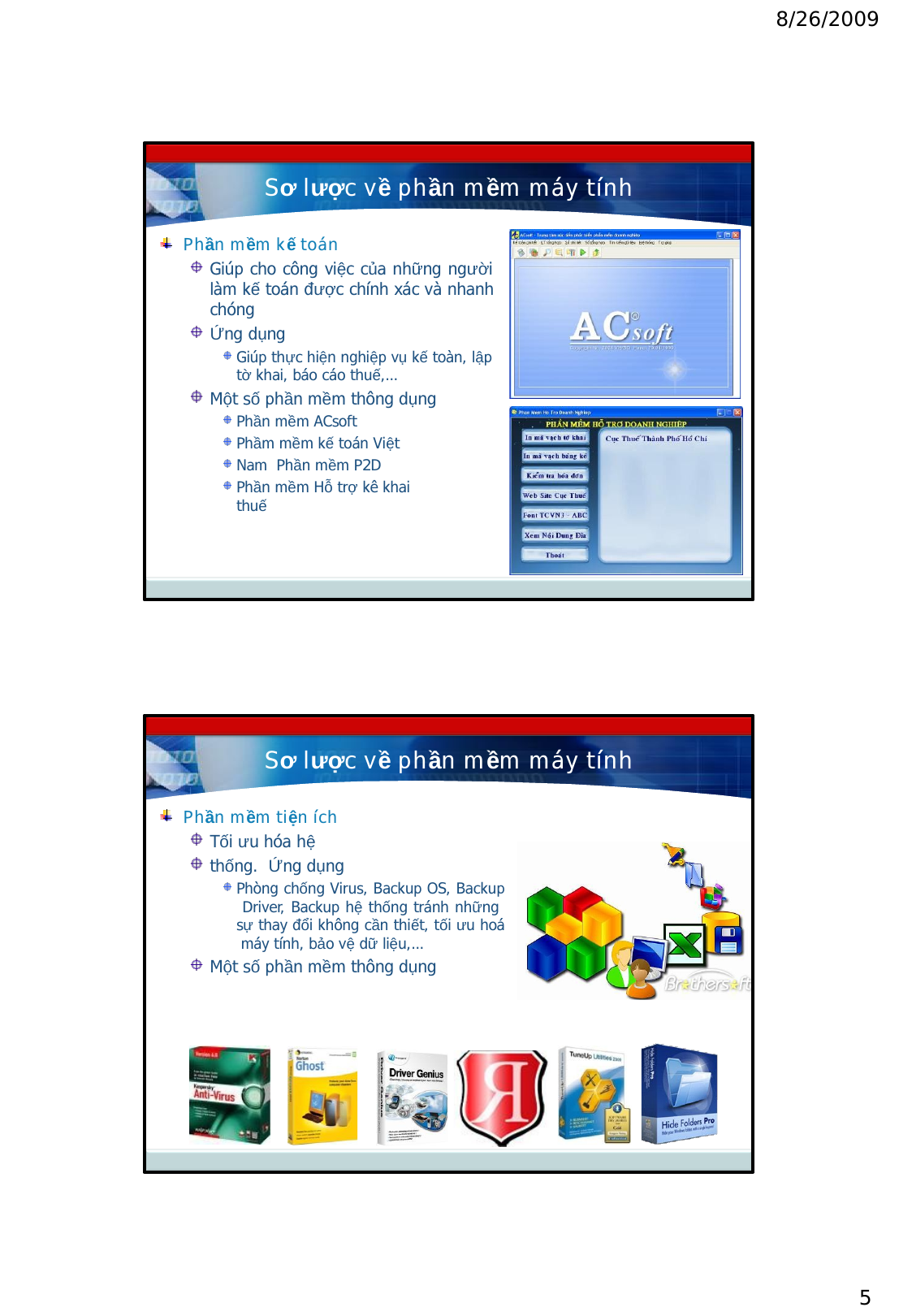

8/26/2009

Sơ lược về phần mềm máy tính

Phần mềm kế toán
Giúp cho công việc của những người  làm kế toán được chính xác và nhanh  chóng
Ứng dụng
Giúp thực hiện nghiệp vụ kế toàn, lập  tờ khai, báo cáo thuế,…
Một số phần mềm thông dụng
Phần mềm ACsoft
Phầm mềm kế toán Việt Nam  Phần mềm P2D
Phần mềm Hỗ trợ kê khai thuế

Sơ lược về phần mềm máy tính

Phần mềm tiện ích
Tối ưu hóa hệ thống.  Ứng dụng
Phòng chống Virus, Backup OS, Backup  Driver, Backup hệ thống tránh những  sự thay đổi không cần thiết, tối ưu hoá  máy tính, bảo vệ dữ liệu,…
Một số phần mềm thông dụng

5